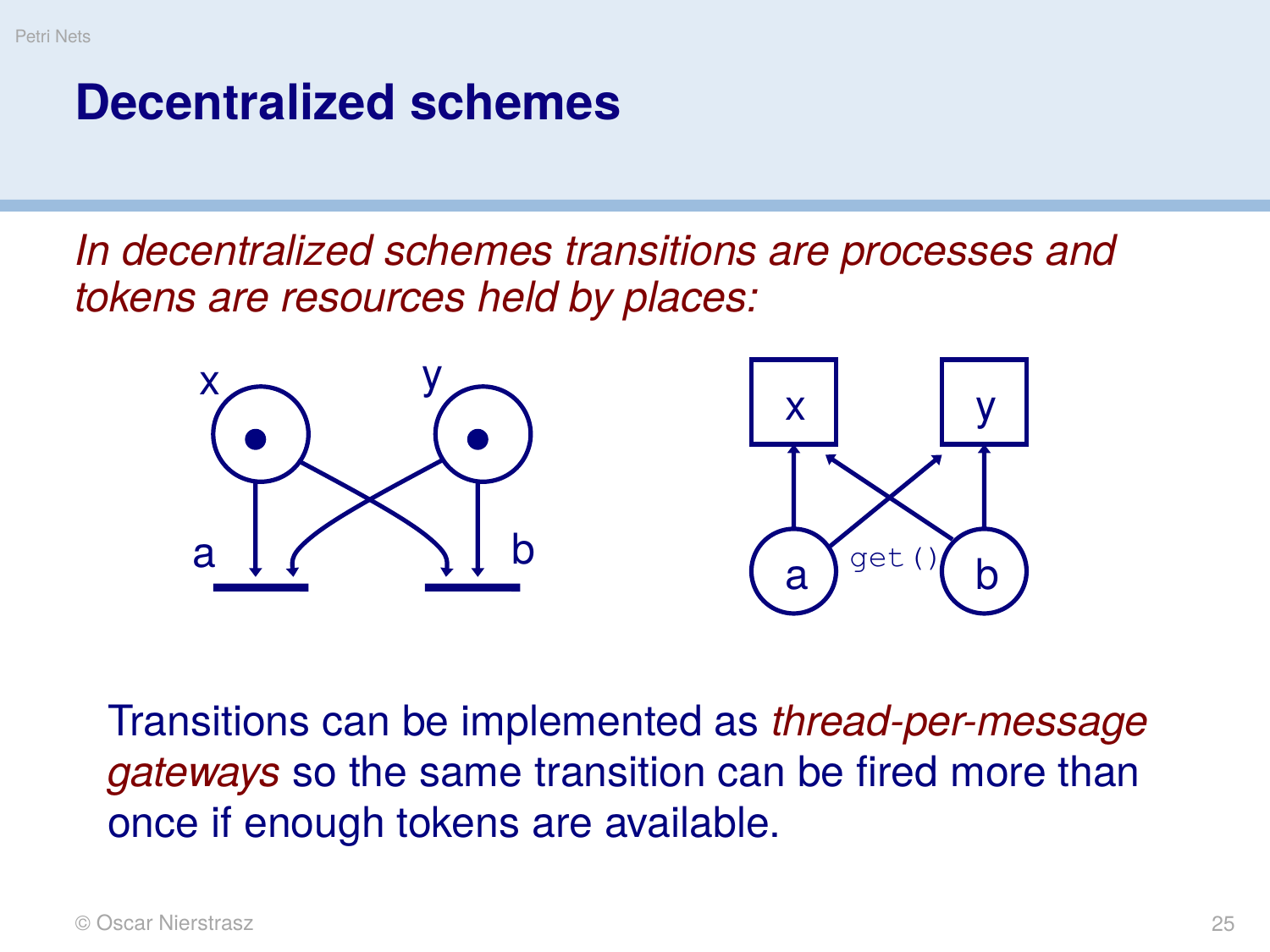

Petri Nets
# Decentralized schemes
In decentralized schemes transitions are processes and tokens are resources held by places:
y
x

b
a

x
y

get()

a
b
Transitions can be implemented as thread-per-message gateways so the same transition can be fired more than once if enough tokens are available.
© Oscar Nierstrasz
25